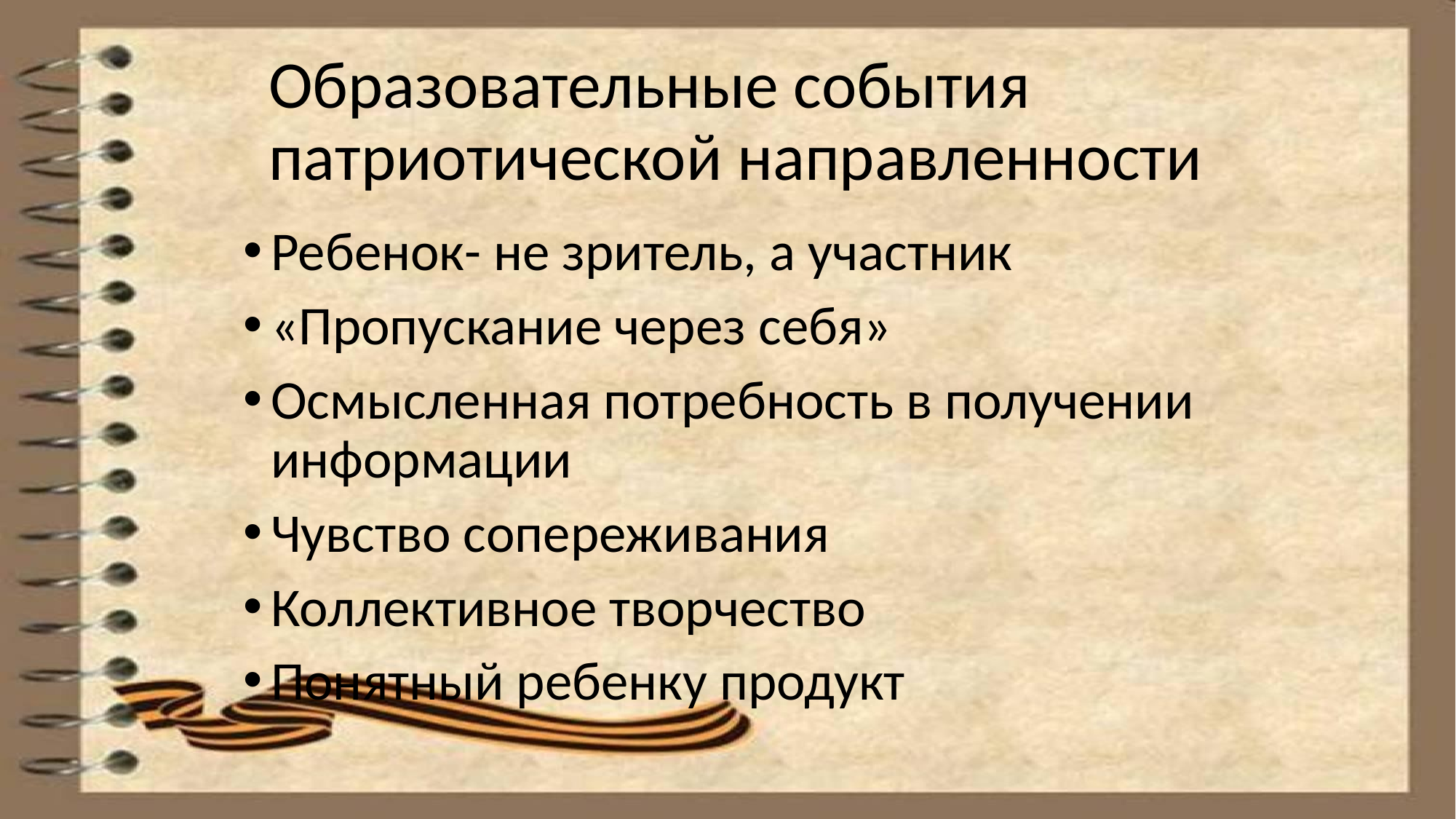

# Образовательные события патриотической направленности
Ребенок- не зритель, а участник
«Пропускание через себя»
Осмысленная потребность в получении информации
Чувство сопереживания
Коллективное творчество
Понятный ребенку продукт